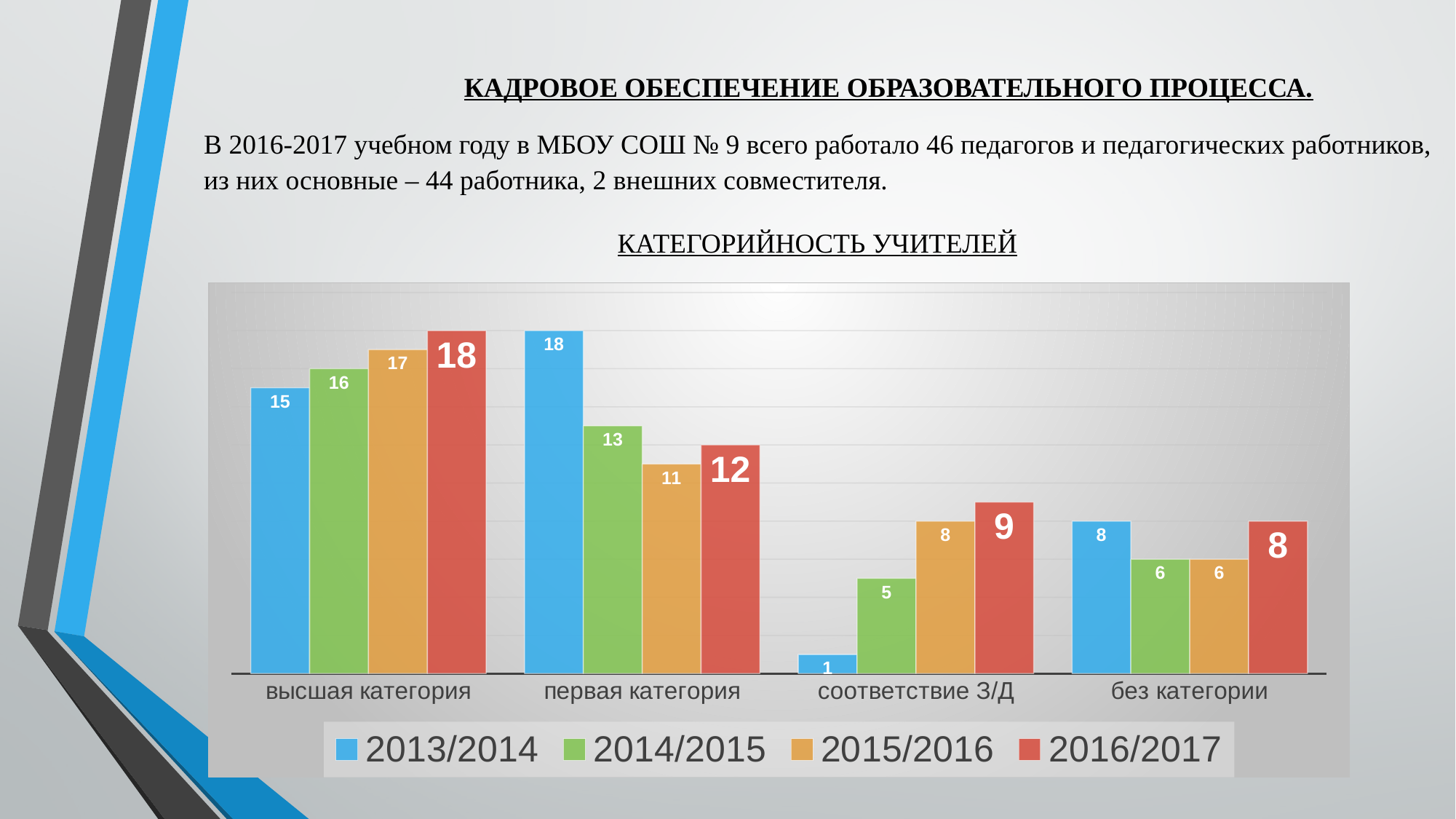

КАДРОВОЕ ОБЕСПЕЧЕНИЕ ОБРАЗОВАТЕЛЬНОГО ПРОЦЕССА.

В 2016-2017 учебном году в МБОУ СОШ № 9 всего работало 46 педагогов и педагогических работников, из них основные – 44 работника, 2 внешних совместителя.
КАТЕГОРИЙНОСТЬ УЧИТЕЛЕЙ

### Chart

| Category | 2013/2014 | 2014/2015 | 2015/2016 | 2016/2017 |
|---|---|---|---|---|
| высшая категория | 15.0 | 16.0 | 17.0 | 18.0 |
| первая категория | 18.0 | 13.0 | 11.0 | 12.0 |
| соответствие З/Д | 1.0 | 5.0 | 8.0 | 9.0 |
| без категории | 8.0 | 6.0 | 6.0 | 8.0 |